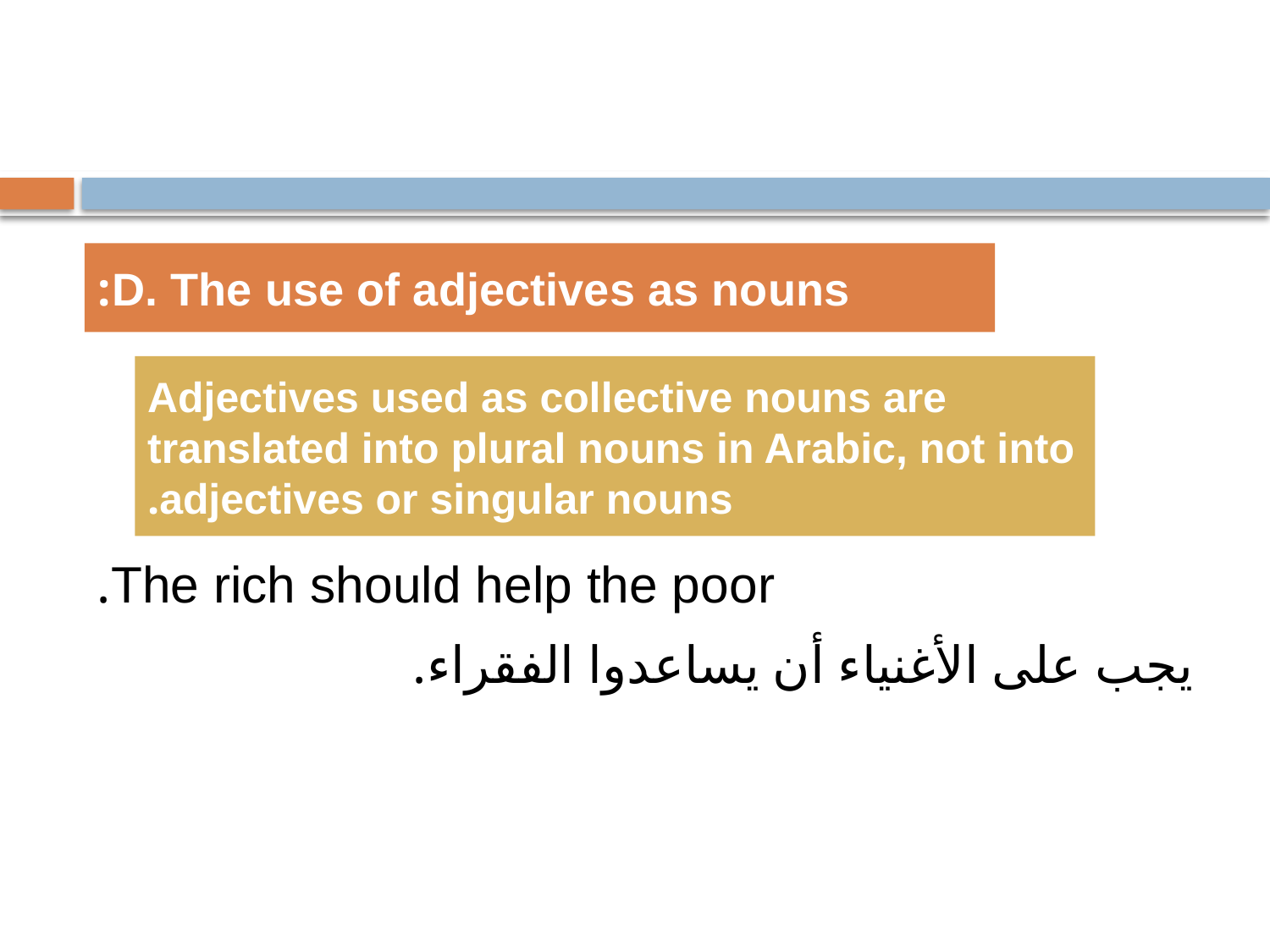

D. The use of adjectives as nouns:
Adjectives used as collective nouns are translated into plural nouns in Arabic, not into adjectives or singular nouns.
The rich should help the poor.
يجب على الأغنياء أن يساعدوا الفقراء.